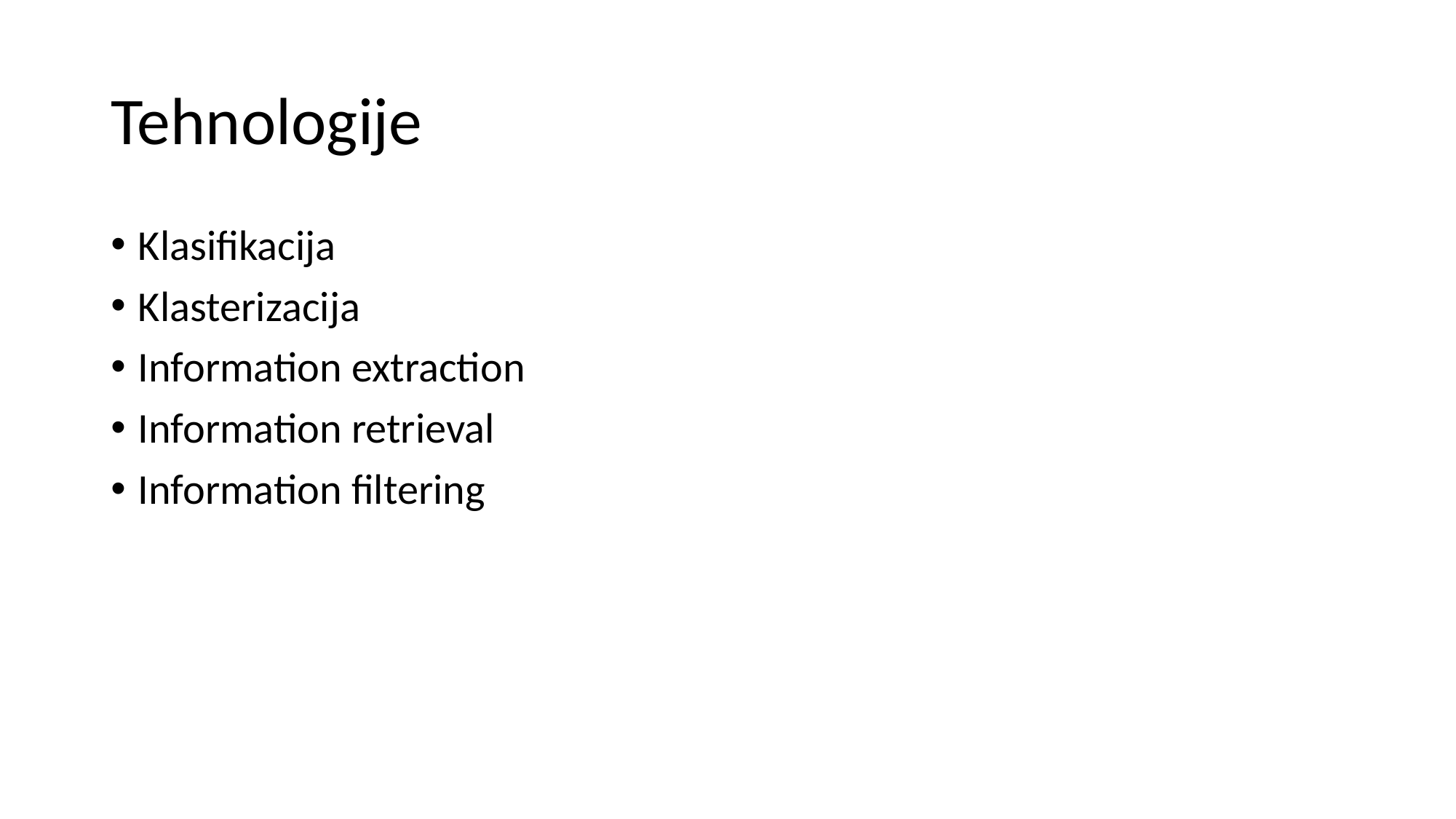

# Tehnologije
Klasifikacija
Klasterizacija
Information extraction
Information retrieval
Information filtering